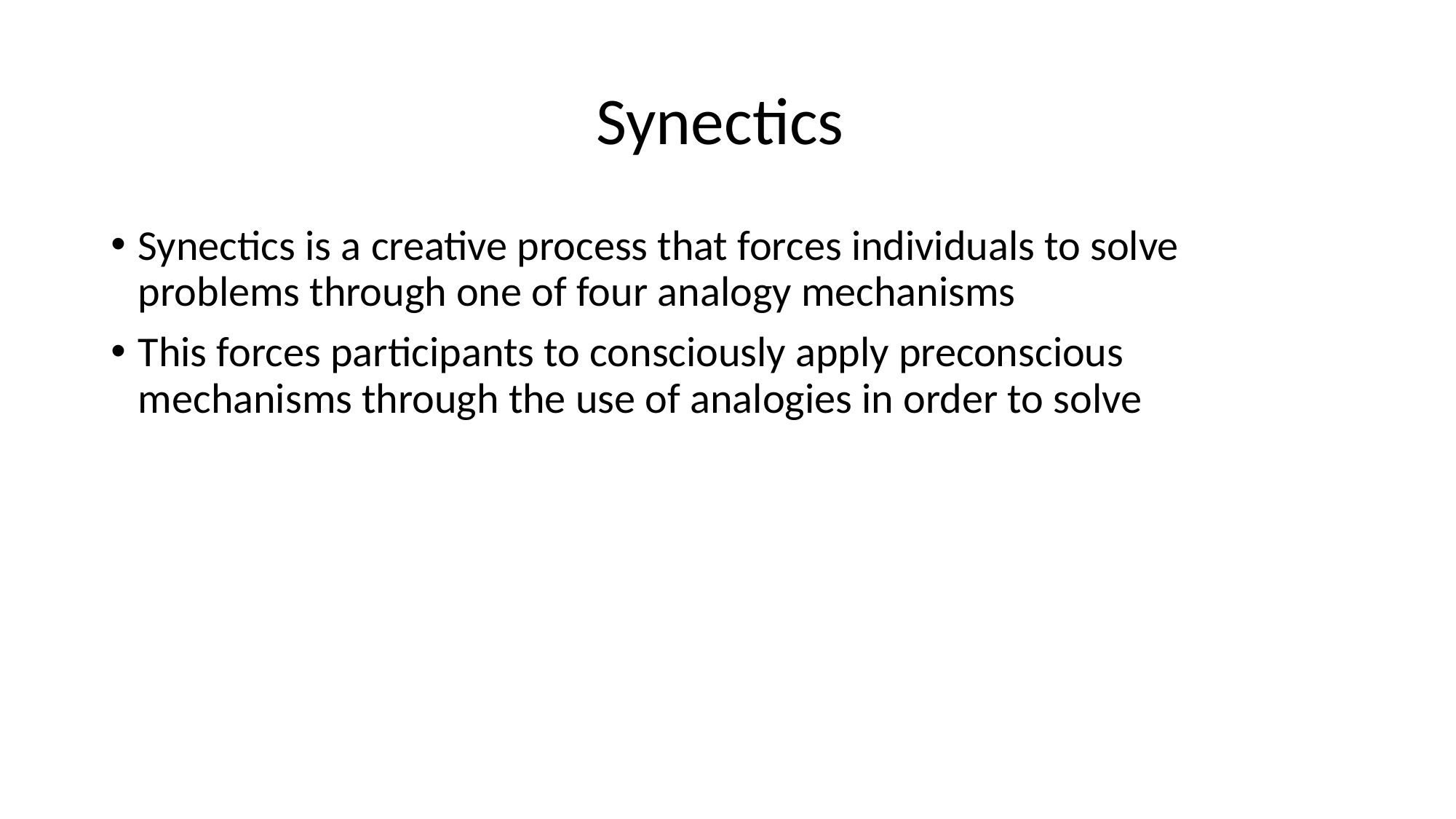

# Synectics
Synectics is a creative process that forces individuals to solve problems through one of four analogy mechanisms
This forces participants to consciously apply preconscious mechanisms through the use of analogies in order to solve